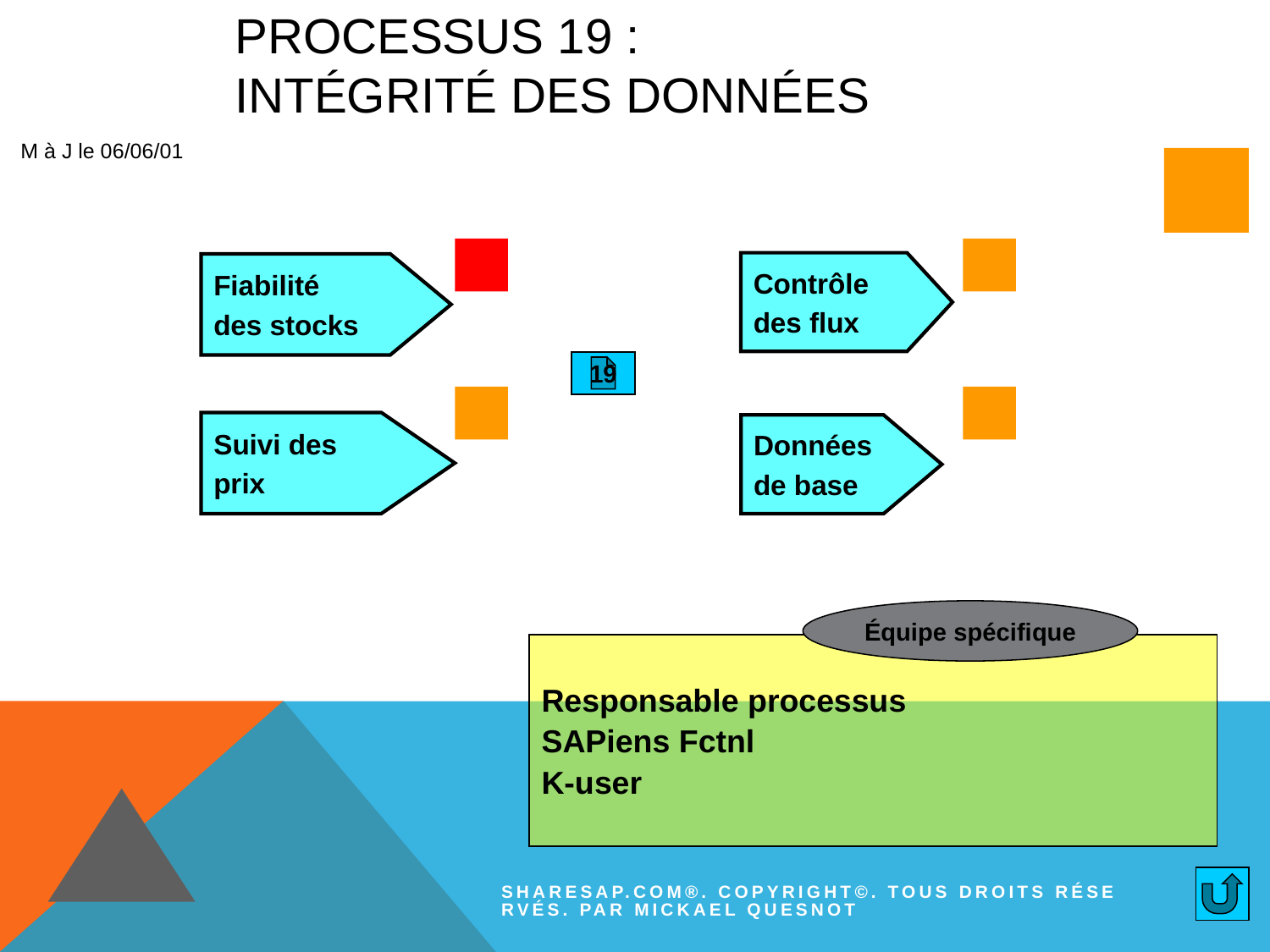

# Processus 19 : Intégrité des données

M à J le 06/06/01

Contrôle
des flux
Fiabilité
des stocks
19

Suivi des
prix
Données
de base
Équipe spécifique
Responsable processus
SAPiens Fctnl
K-user

Sharesap.com®. Copyright©. Tous droits réservés. Par Mickael QUESNOT